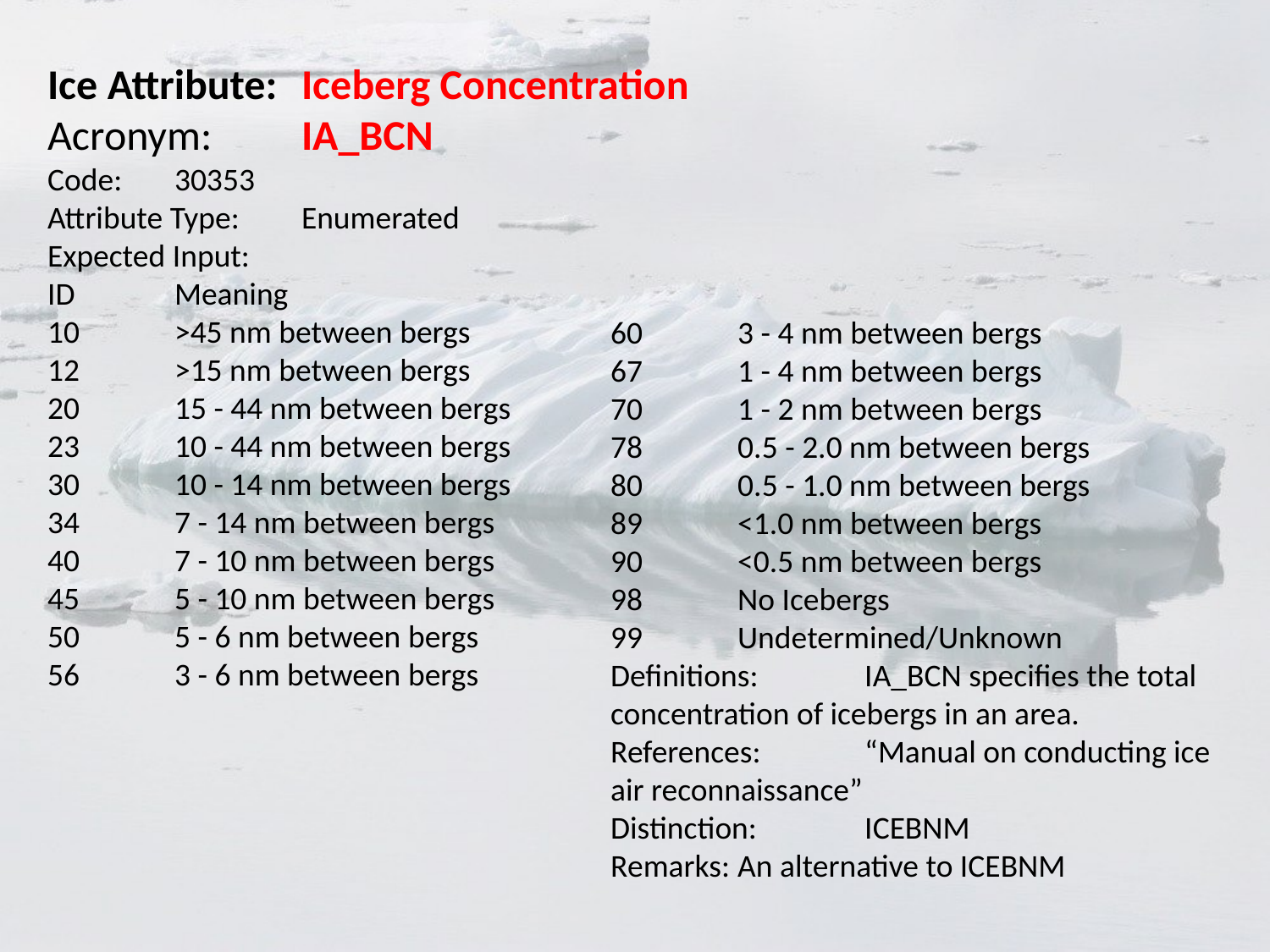

Ice Attribute:	Iceberg Concentration
Acronym:	IA_BCN
Code:	30353
Attribute Type:	Enumerated
Expected Input:
ID	Meaning
10	>45 nm between bergs
12	>15 nm between bergs
20	15 - 44 nm between bergs
23	10 - 44 nm between bergs
30	10 - 14 nm between bergs
34	7 - 14 nm between bergs
40	7 - 10 nm between bergs
45	5 - 10 nm between bergs
50	5 - 6 nm between bergs
56	3 - 6 nm between bergs
60	3 - 4 nm between bergs
67	1 - 4 nm between bergs
70	1 - 2 nm between bergs
78	0.5 - 2.0 nm between bergs
80	0.5 - 1.0 nm between bergs
89	<1.0 nm between bergs
90	<0.5 nm between bergs
98	No Icebergs
99	Undetermined/Unknown
Definitions:	IA_BCN specifies the total concentration of icebergs in an area.
References:	“Manual on conducting ice air reconnaissance”
Distinction:	ICEBNM
Remarks:	An alternative to ICEBNM